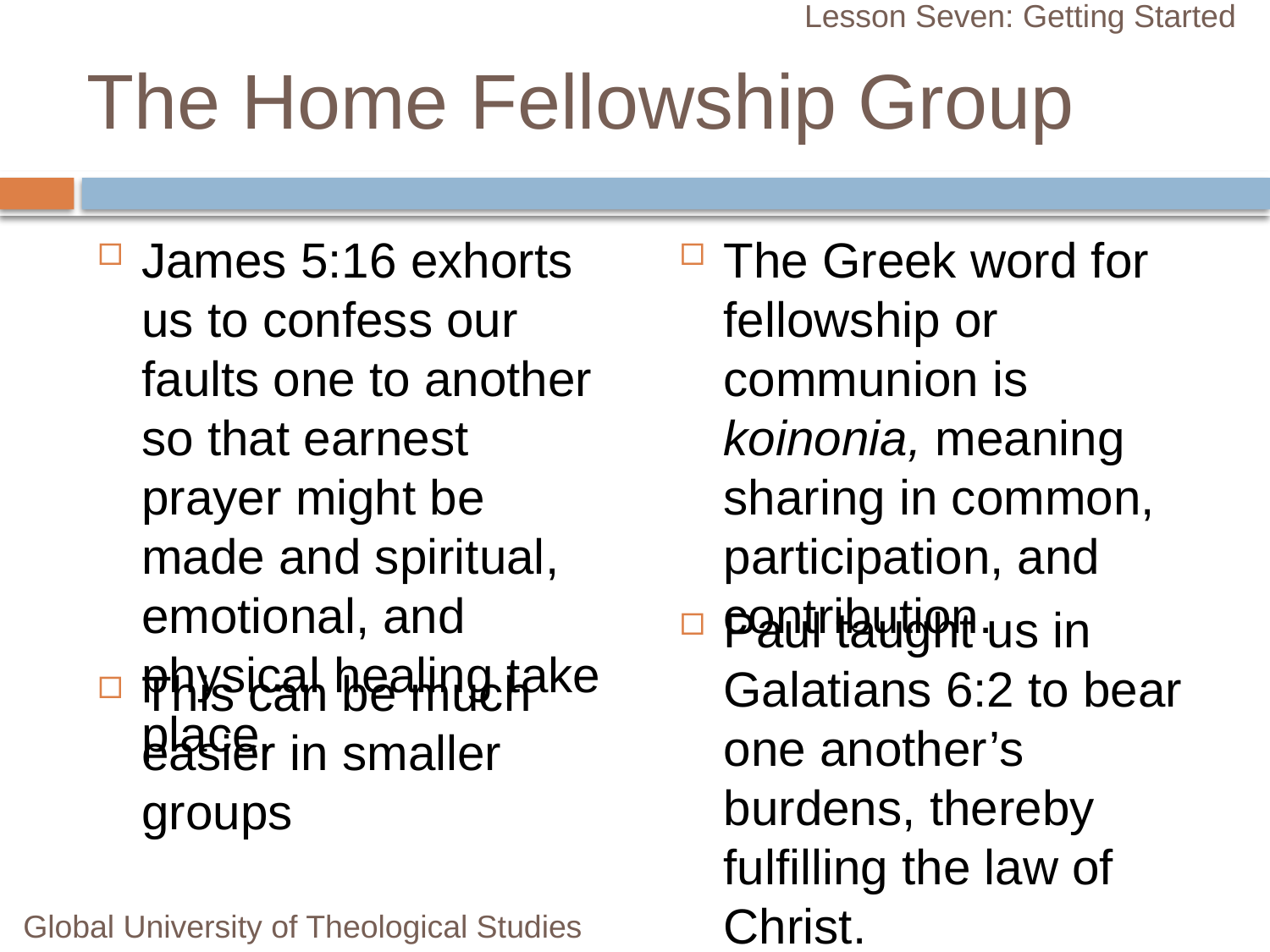

Lesson Seven: Getting Started
# The Home Fellowship Group
James 5:16 exhorts us to confess our faults one to another so that earnest prayer might be made and spiritual, emotional, and physical healing take place.
The Greek word for fellowship or communion is koinonia, meaning sharing in common, participation, and contribution.
Paul taught us in Galatians 6:2 to bear one another’s burdens, thereby fulfilling the law of Christ.
This can be much easier in smaller groups
Global University of Theological Studies